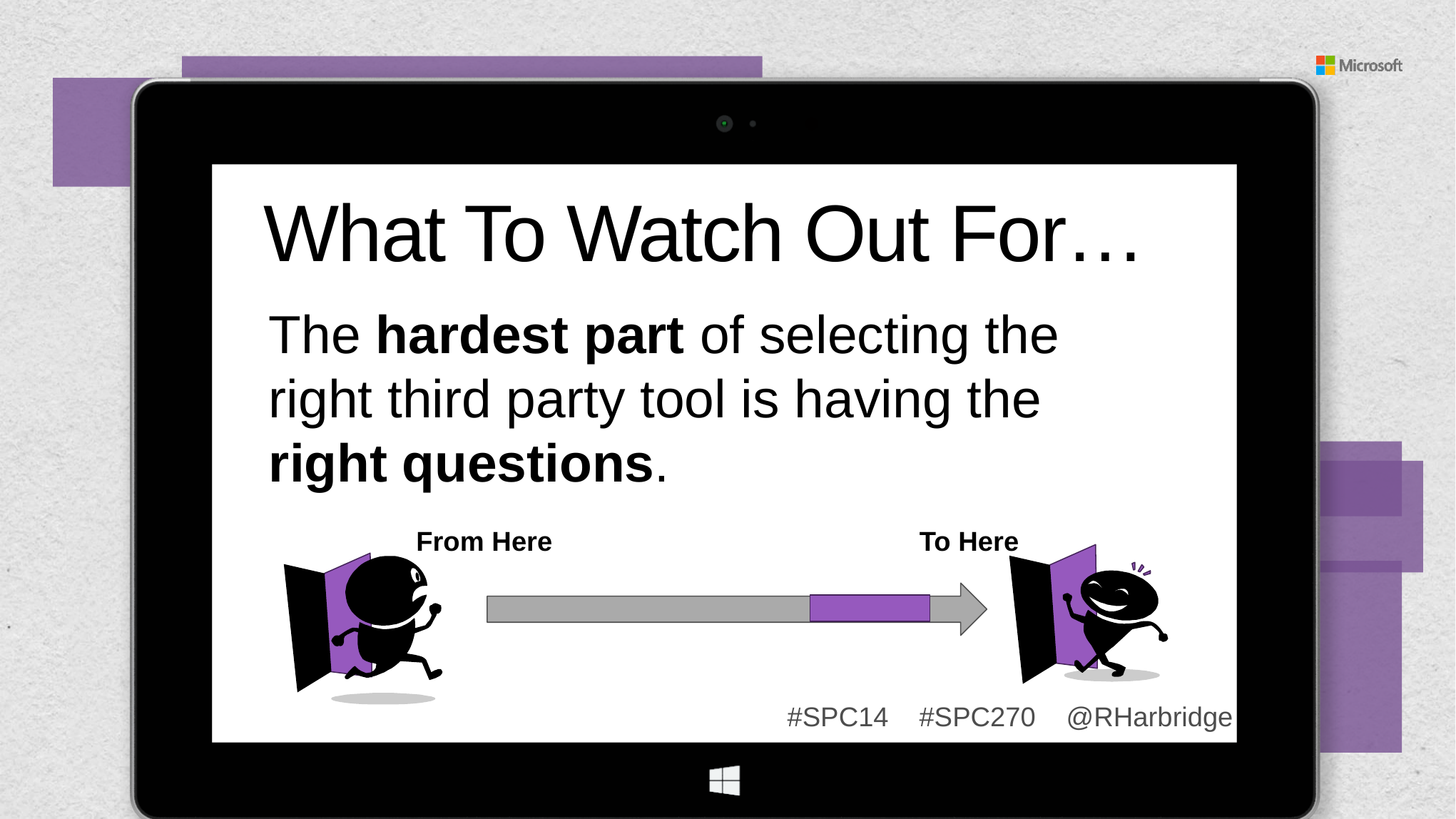

What To Watch Out For…
The hardest part of selecting the right third party tool is having the right questions.
From Here                                                To Here